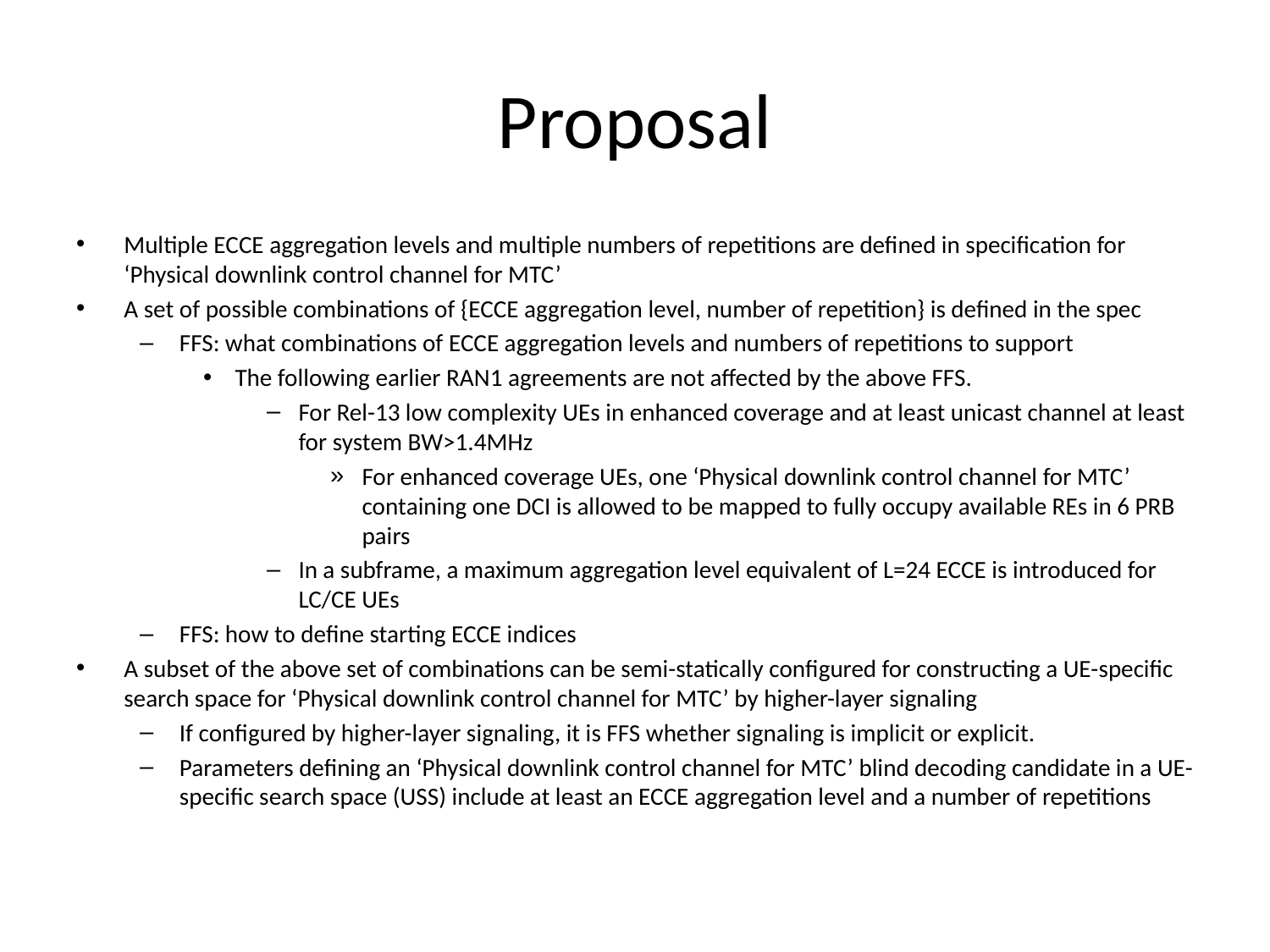

# Proposal
Multiple ECCE aggregation levels and multiple numbers of repetitions are defined in specification for ‘Physical downlink control channel for MTC’
A set of possible combinations of {ECCE aggregation level, number of repetition} is defined in the spec
FFS: what combinations of ECCE aggregation levels and numbers of repetitions to support
The following earlier RAN1 agreements are not affected by the above FFS.
For Rel-13 low complexity UEs in enhanced coverage and at least unicast channel at least for system BW>1.4MHz
For enhanced coverage UEs, one ‘Physical downlink control channel for MTC’ containing one DCI is allowed to be mapped to fully occupy available REs in 6 PRB pairs
In a subframe, a maximum aggregation level equivalent of L=24 ECCE is introduced for LC/CE UEs
FFS: how to define starting ECCE indices
A subset of the above set of combinations can be semi-statically configured for constructing a UE-specific search space for ‘Physical downlink control channel for MTC’ by higher-layer signaling
If configured by higher-layer signaling, it is FFS whether signaling is implicit or explicit.
Parameters defining an ‘Physical downlink control channel for MTC’ blind decoding candidate in a UE-specific search space (USS) include at least an ECCE aggregation level and a number of repetitions